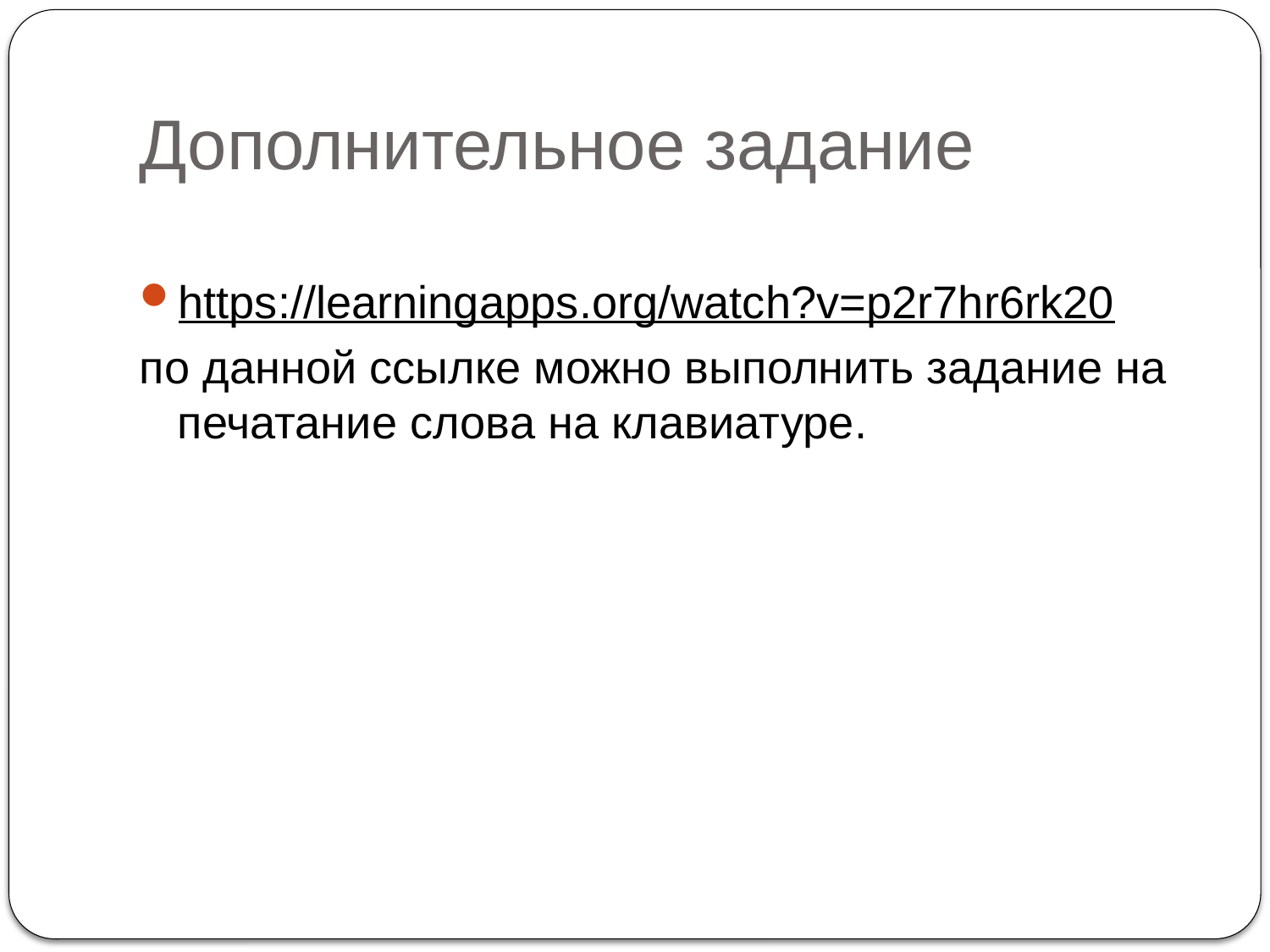

# Дополнительное задание

https://learningapps.org/watch?v=p2r7hr6rk20
по данной ссылке можно выполнить задание на печатание слова на клавиатуре.